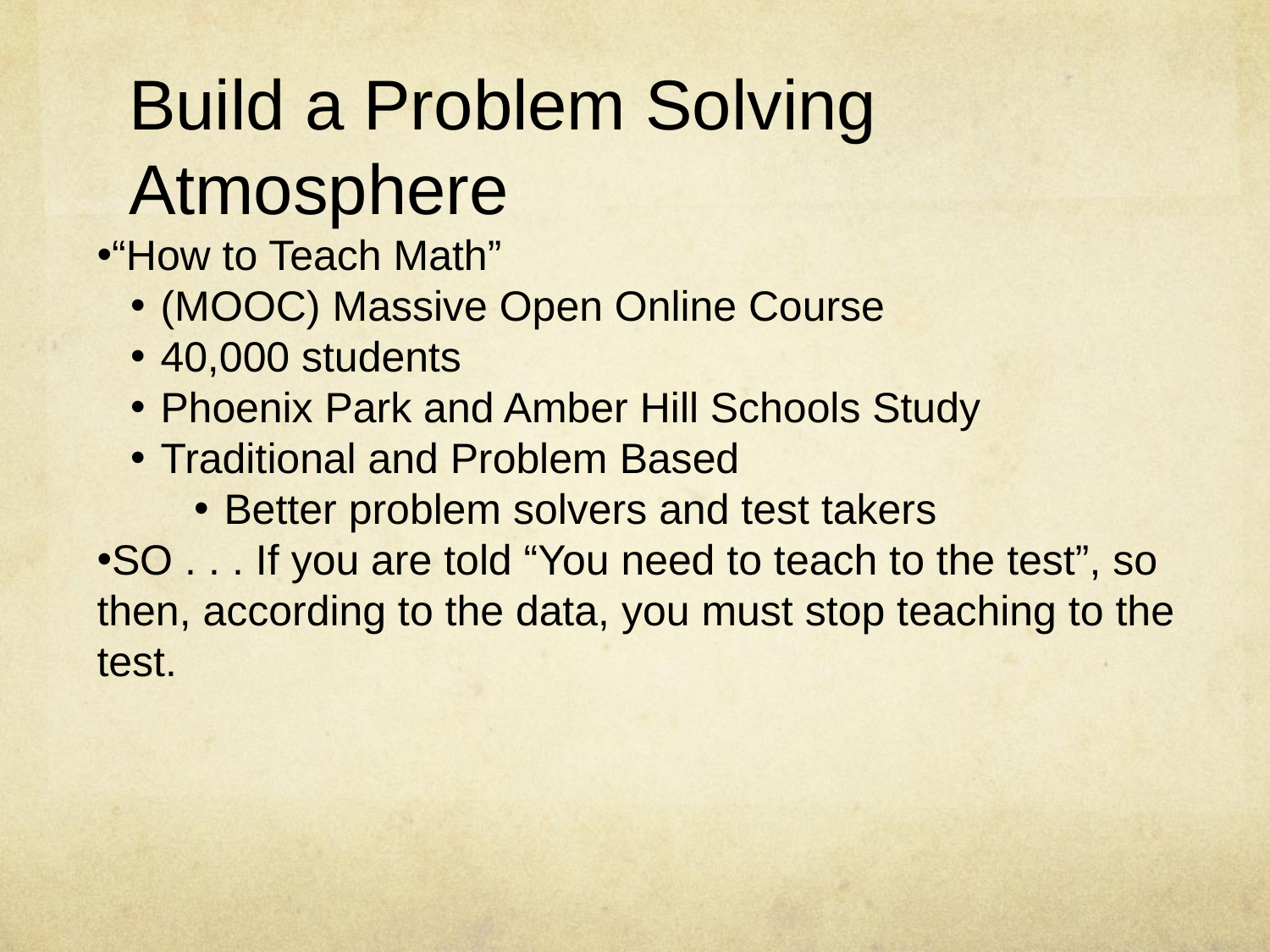

Build a Problem Solving Atmosphere

“How to Teach Math”
(MOOC) Massive Open Online Course
40,000 students
Phoenix Park and Amber Hill Schools Study
Traditional and Problem Based
Better problem solvers and test takers
SO . . . If you are told “You need to teach to the test”, so then, according to the data, you must stop teaching to the test.